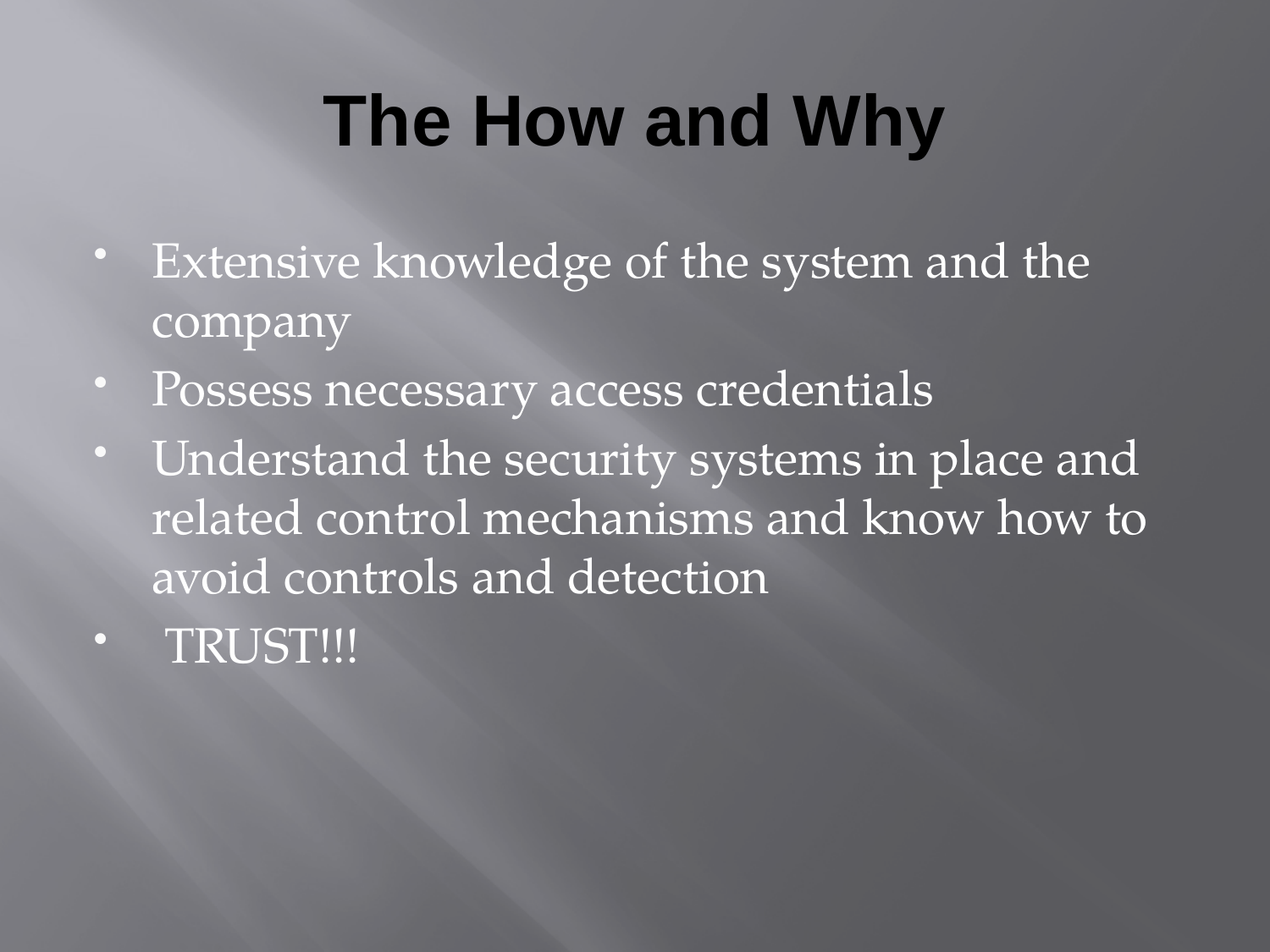

# The How and Why
Extensive knowledge of the system and the company
Possess necessary access credentials
Understand the security systems in place and related control mechanisms and know how to avoid controls and detection
 TRUST!!!